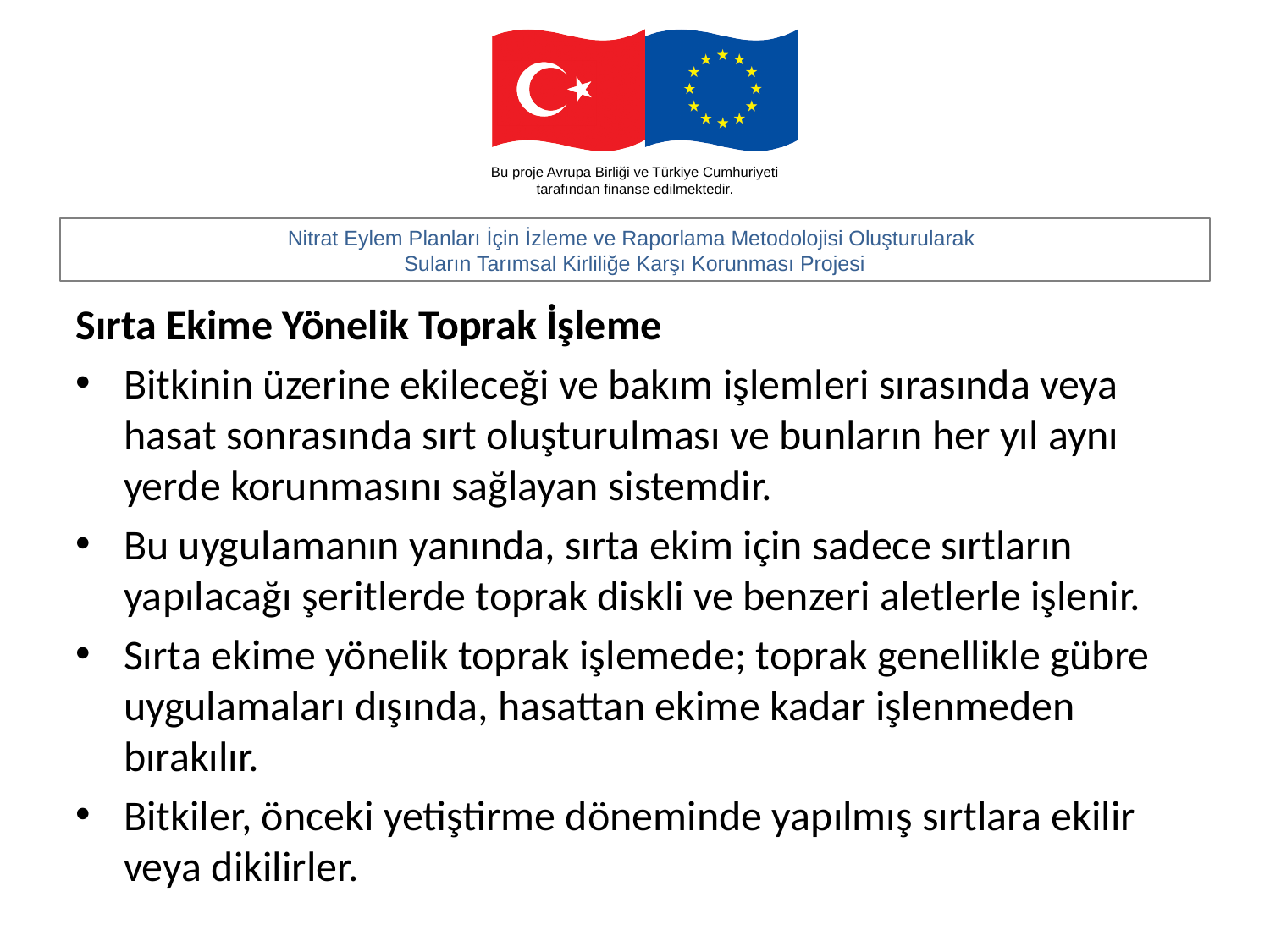

#
Sırta Ekime Yönelik Toprak İşleme
Bitkinin üzerine ekileceği ve bakım işlemleri sırasında veya hasat sonrasında sırt oluşturulması ve bunların her yıl aynı yerde korunmasını sağlayan sistemdir.
Bu uygulamanın yanında, sırta ekim için sadece sırtların yapılacağı şeritlerde toprak diskli ve benzeri aletlerle işlenir.
Sırta ekime yönelik toprak işlemede; toprak genellikle gübre uygulamaları dışında, hasattan ekime kadar işlenmeden bırakılır.
Bitkiler, önceki yetiştirme döneminde yapılmış sırtlara ekilir veya dikilirler.